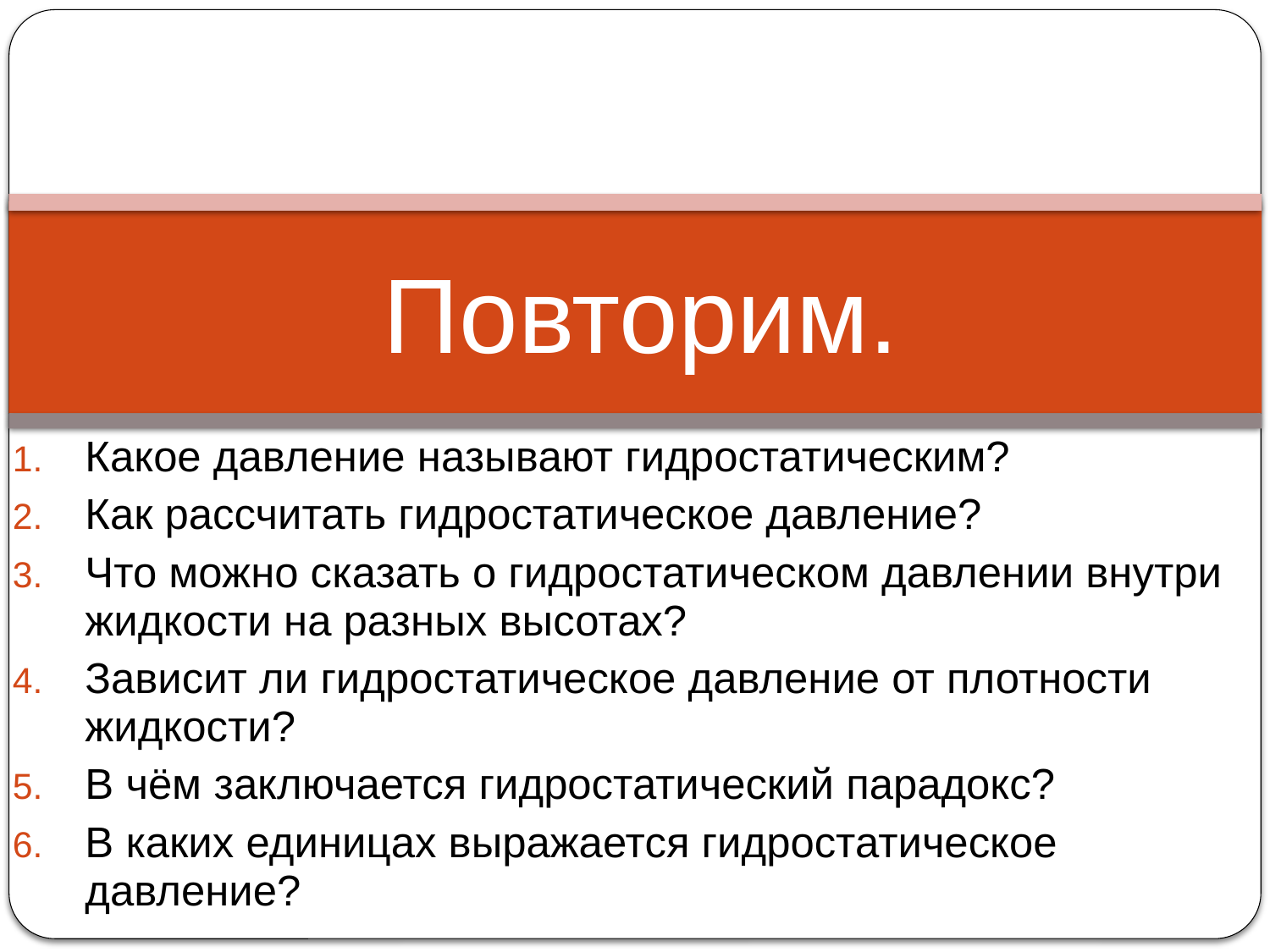

# Повторим.
Какое давление называют гидростатическим?
Как рассчитать гидростатическое давление?
Что можно сказать о гидростатическом давлении внутри жидкости на разных высотах?
Зависит ли гидростатическое давление от плотности жидкости?
В чём заключается гидростатический парадокс?
В каких единицах выражается гидростатическое давление?